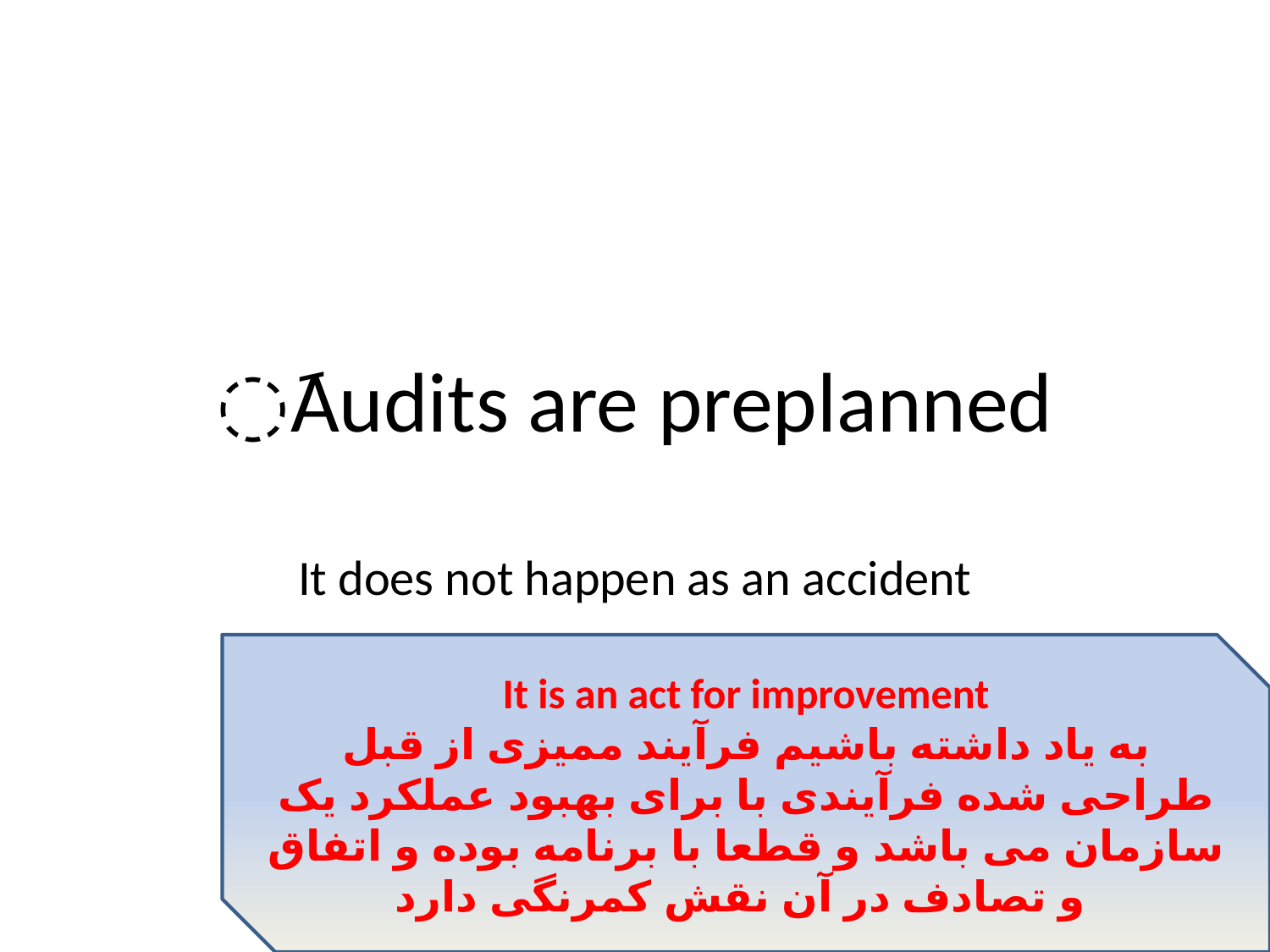

# َAudits are preplanned
It does not happen as an accident
It is an act for improvement
به یاد داشته باشیم فرآیند ممیزی از قبل طراحی شده فرآیندی با برای بهبود عملکرد یک سازمان می باشد و قطعا با برنامه بوده و اتفاق و تصادف در آن نقش کمرنگی دارد